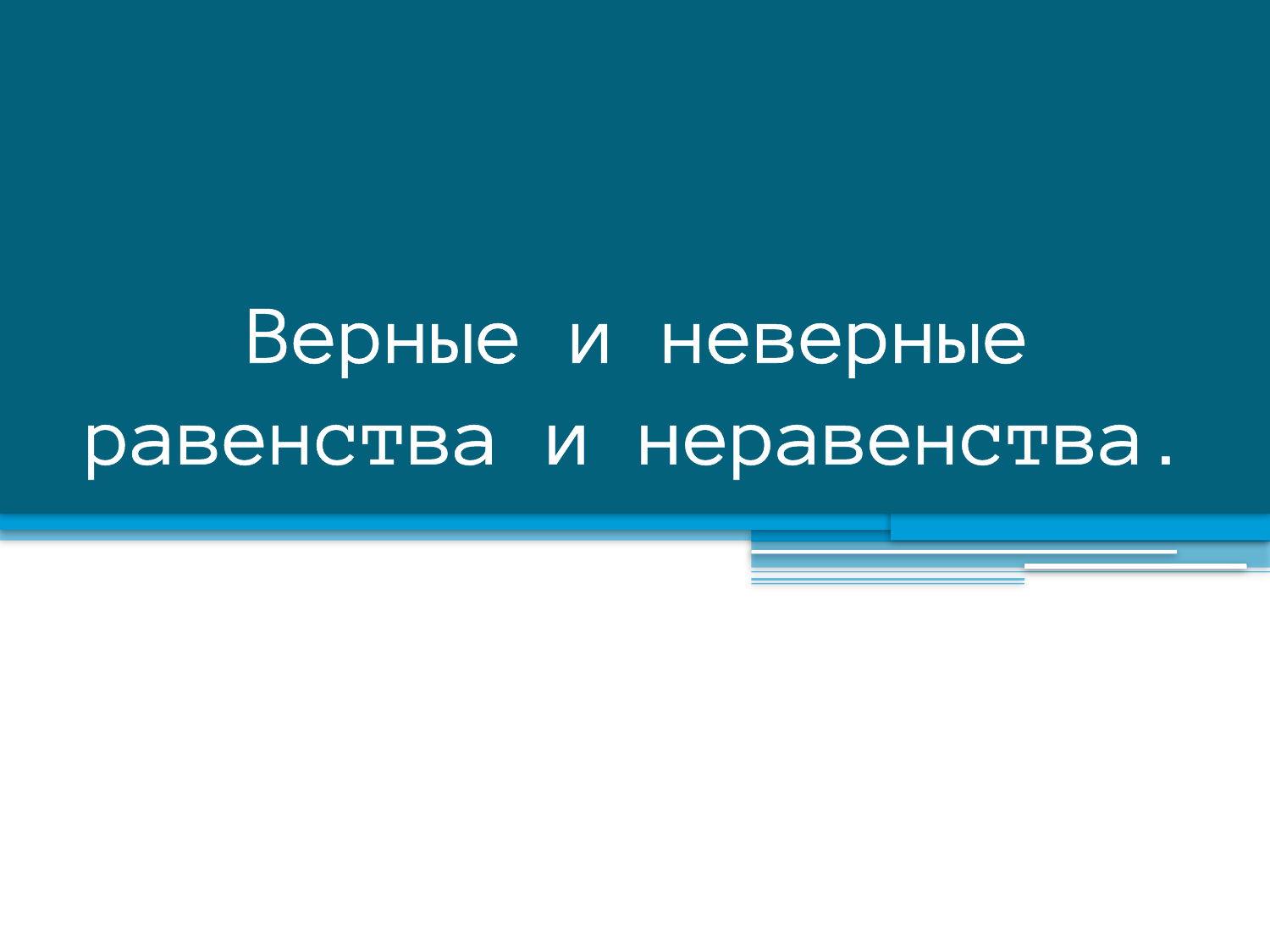

# Верные и неверные равенства и неравенства.